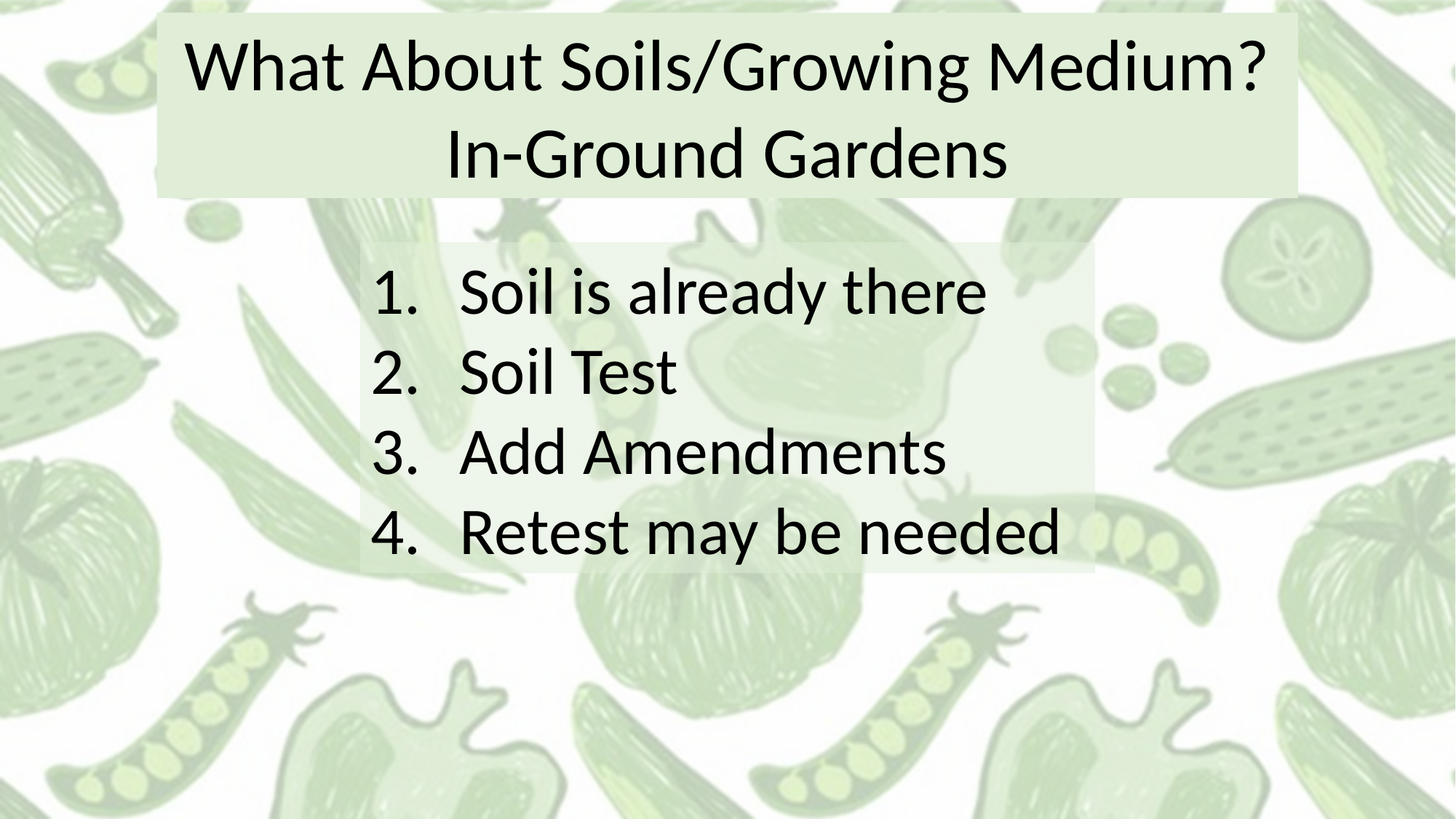

What About Soils/Growing Medium?
In-Ground Gardens
Soil is already there
Soil Test
Add Amendments
Retest may be needed